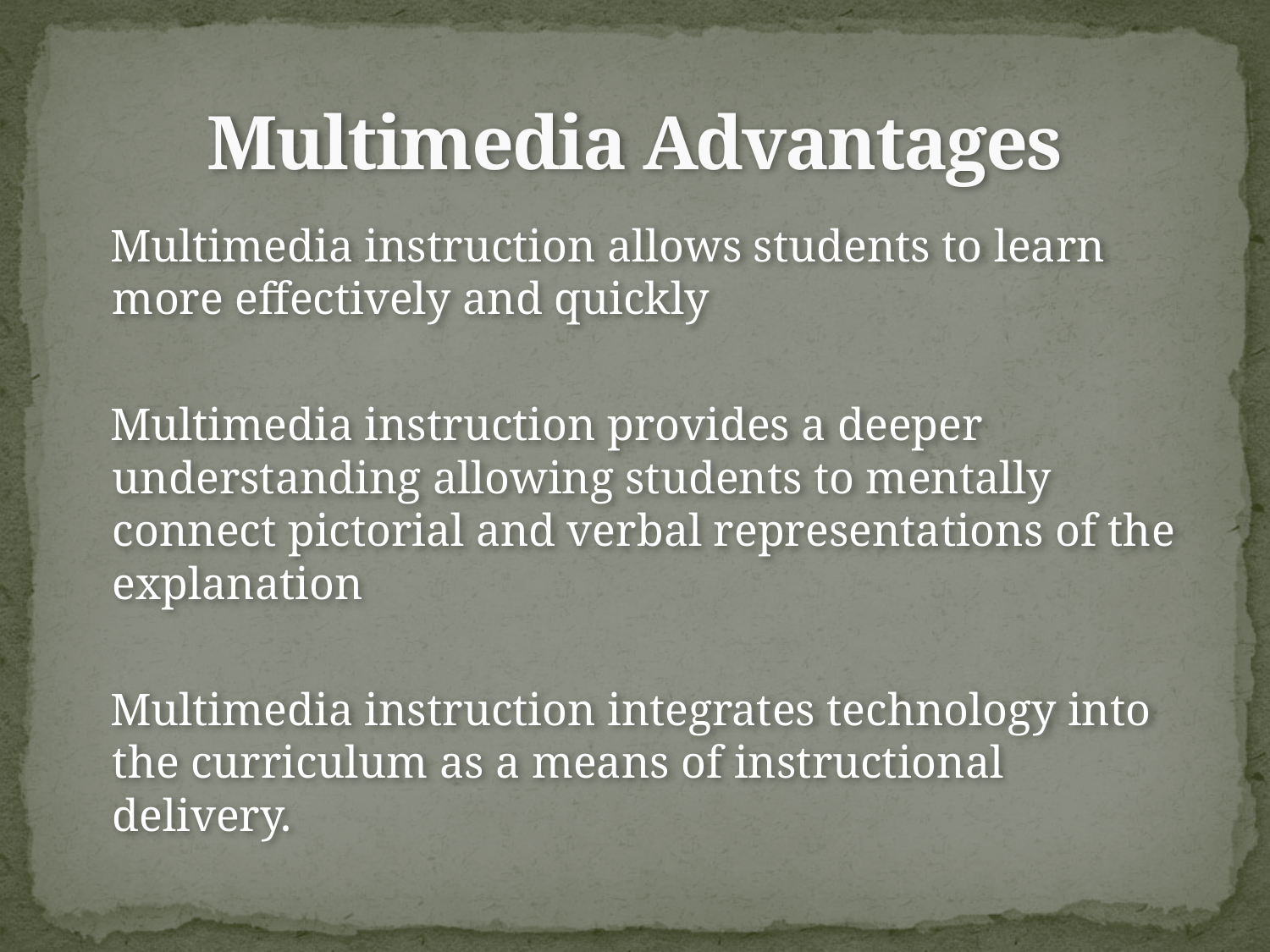

# Multimedia Advantages
   Multimedia instruction allows students to learn more effectively and quickly

   Multimedia instruction provides a deeper understanding allowing students to mentally connect pictorial and verbal representations of the explanation

   Multimedia instruction integrates technology into the curriculum as a means of instructional delivery.